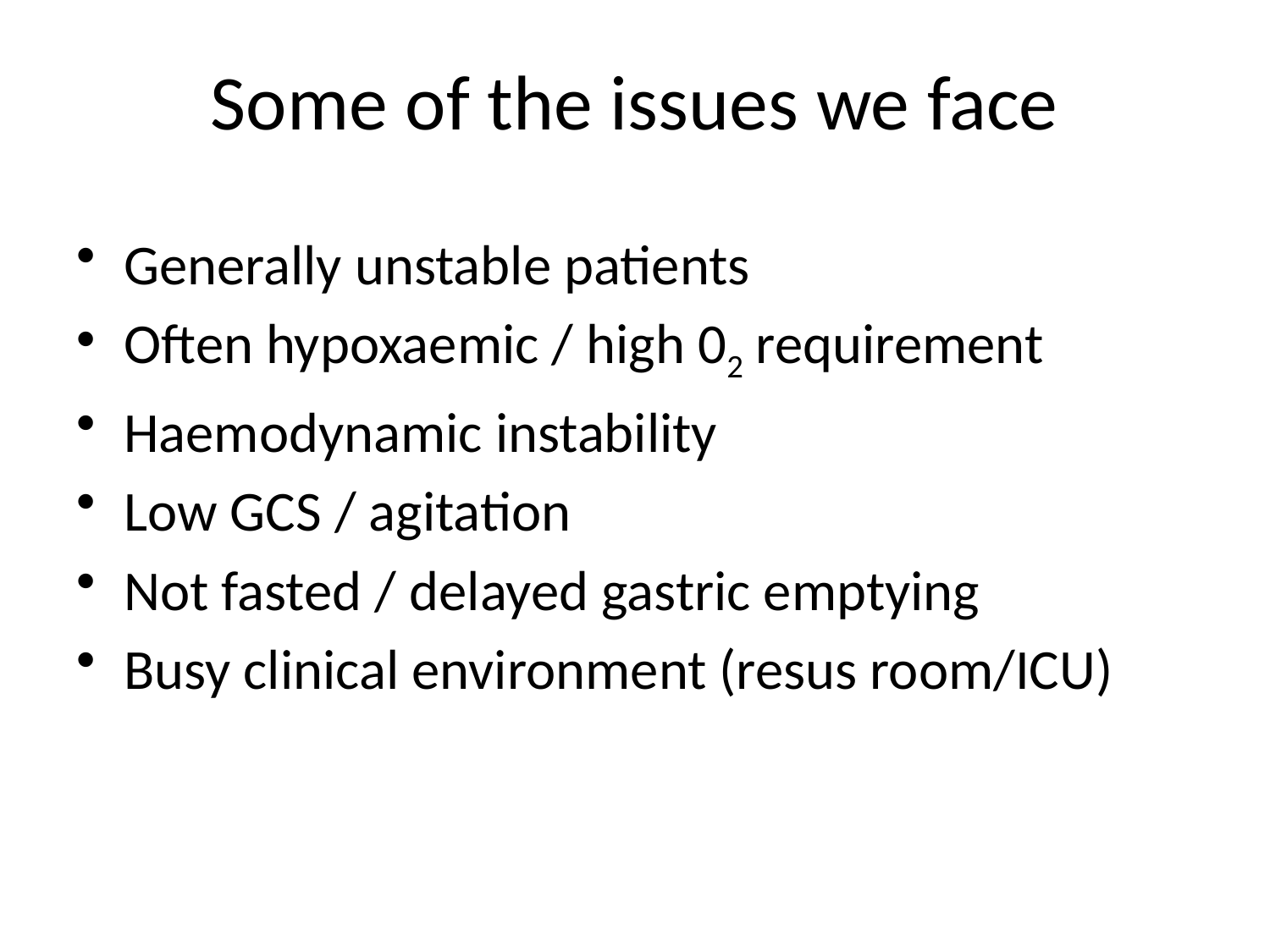

# Some of the issues we face
Generally unstable patients
Often hypoxaemic / high 02 requirement
Haemodynamic instability
Low GCS / agitation
Not fasted / delayed gastric emptying
Busy clinical environment (resus room/ICU)